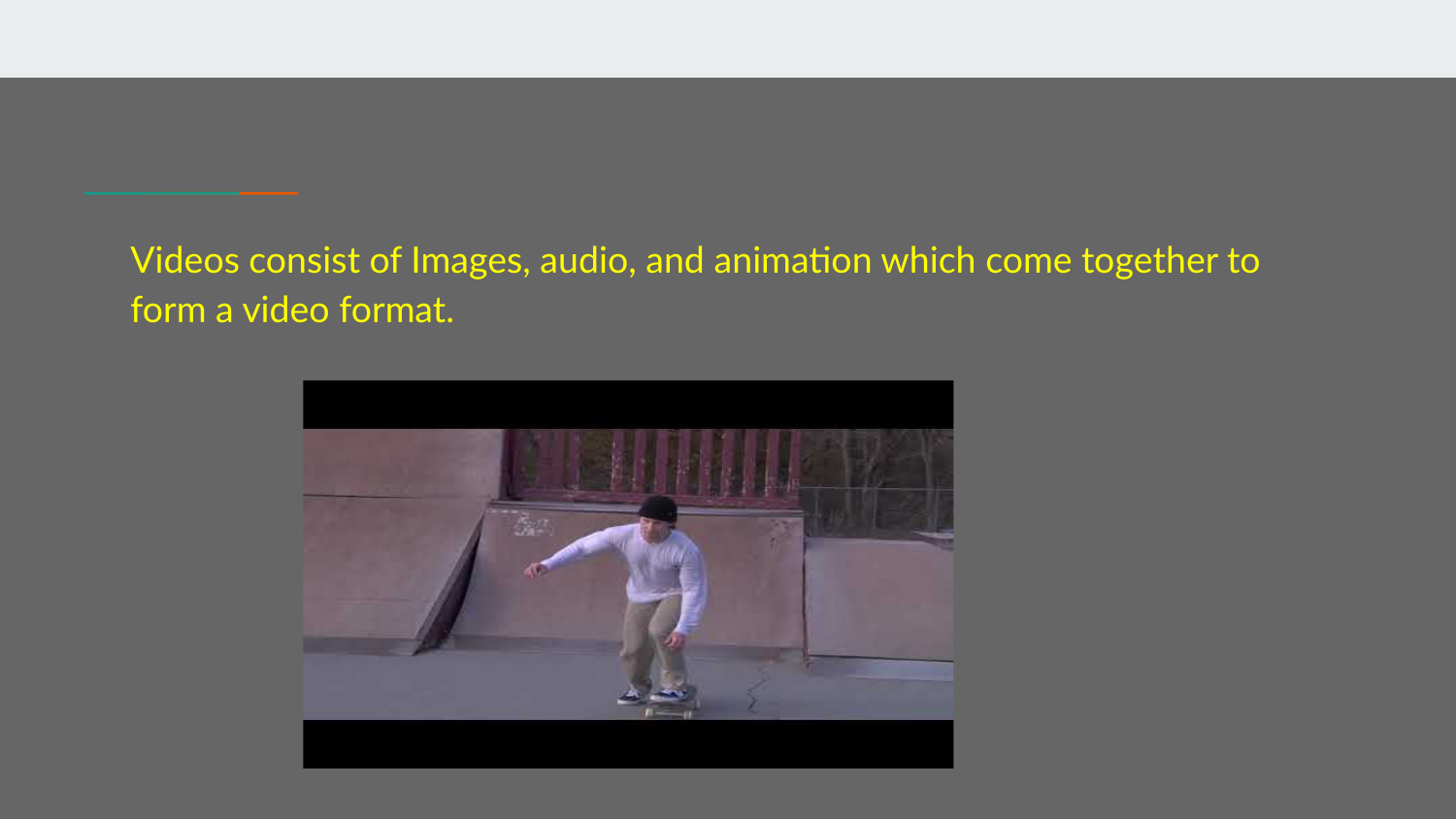

Videos consist of Images, audio, and animation which come together to form a video format.